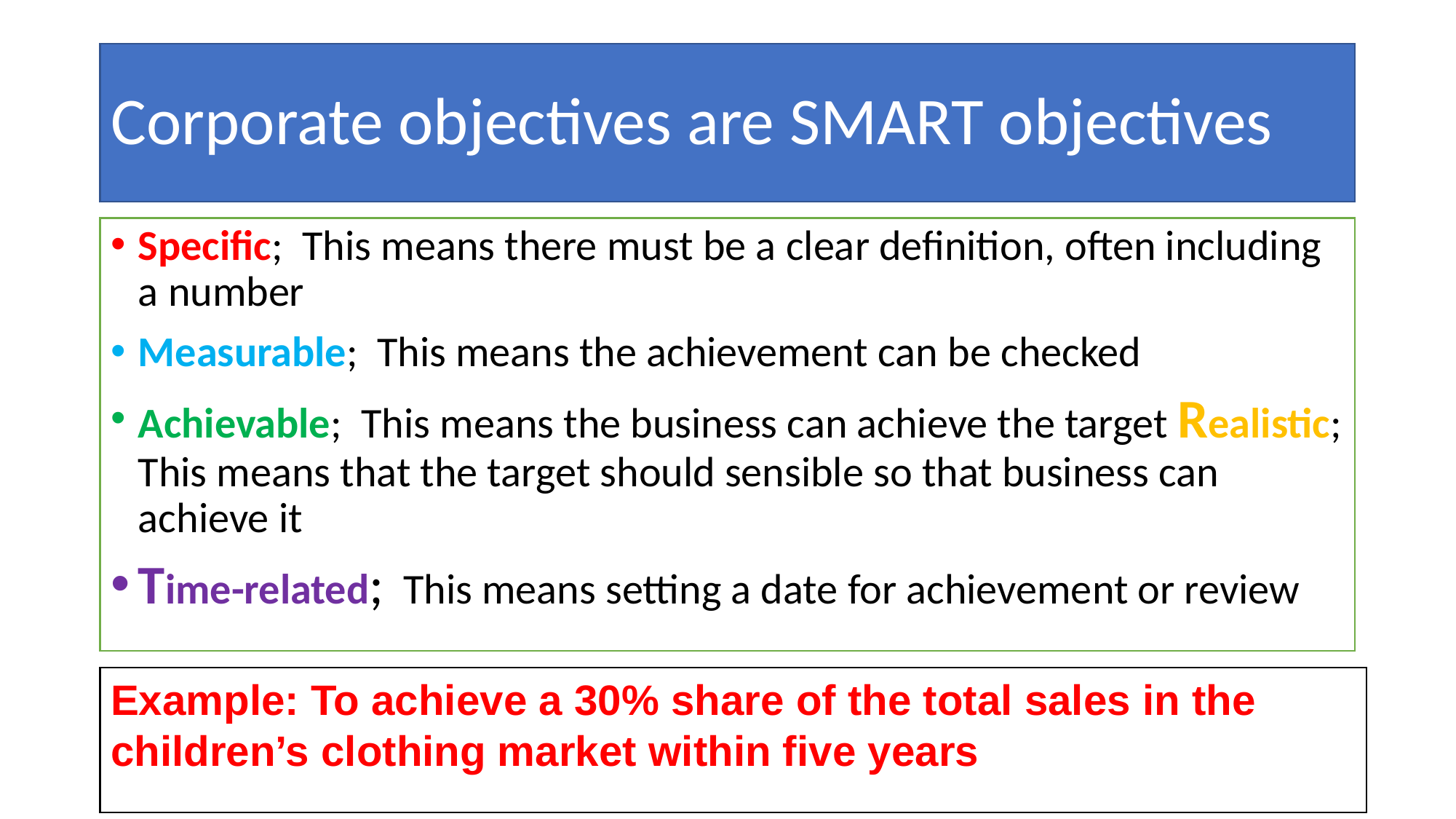

# Corporate objectives are SMART objectives
Specific;  This means there must be a clear definition, often including a number
Measurable;  This means the achievement can be checked
Achievable;  This means the business can achieve the target Realistic; This means that the target should sensible so that business can  achieve it
Time-related;  This means setting a date for achievement or review

Example: To achieve a 30% share of the total sales in the children’s clothing market within five years